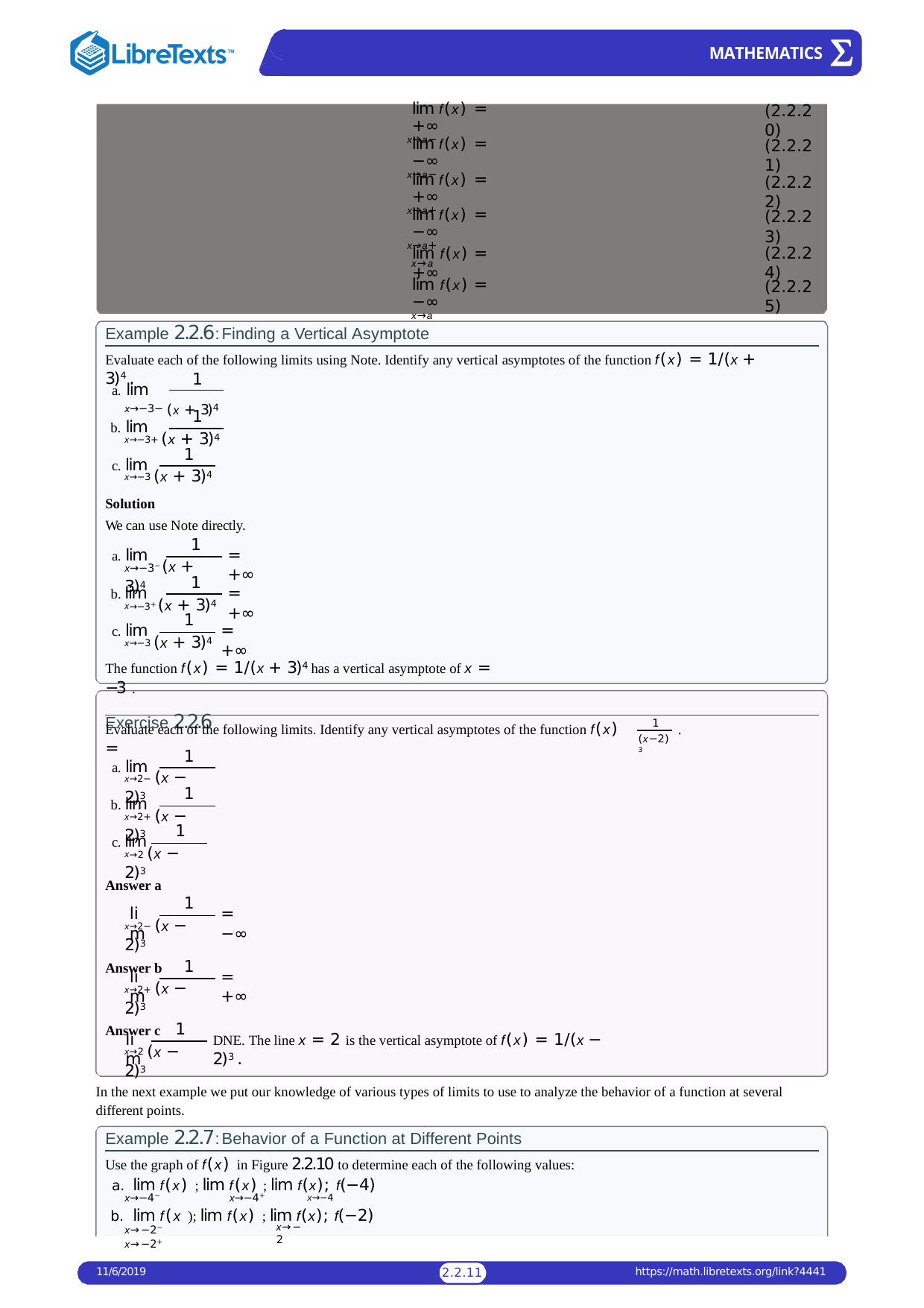

lim f(x) = +∞
x→a−
(2.2.20)

lim f(x) = −∞
x→a−
(2.2.21)
lim f(x) = +∞
x→a+
(2.2.22)
lim f(x) = −∞
x→a+
(2.2.23)
lim f(x) = +∞
(2.2.24)
x→a
lim f(x) = −∞
x→a
(2.2.25)
Example 2.2.6: Finding a Vertical Asymptote
Evaluate each of the following limits using Note. Identify any vertical asymptotes of the function f(x) = 1/(x + 3)4 .

1
a. lim
x→−3− (x + 3)4

1
b. lim
x→−3+ (x + 3)4

1
c. lim
x→−3 (x + 3)4

Solution
We can use Note directly.
1
a. lim
= +∞
x→−3− (x + 3)4

1
b. lim
= +∞
x→−3+ (x + 3)4

1
c. lim
= +∞
x→−3 (x + 3)4

The function f(x) = 1/(x + 3)4 has a vertical asymptote of x = −3 .
Exercise 2.2.6

1

Evaluate each of the following limits. Identify any vertical asymptotes of the function f(x) =
.
(x−2)3

1
a. lim
x→2− (x − 2)3

1
b. lim
x→2+ (x − 2)3

1
c. lim
x→2 (x − 2)3

Answer a
1
lim
= −∞
x→2− (x − 2)3
Answer b

1
lim
= +∞
x→2+ (x − 2)3
Answer c

1
lim
DNE. The line x = 2 is the vertical asymptote of f(x) = 1/(x − 2)3 .
x→2 (x − 2)3

In the next example we put our knowledge of various types of limits to use to analyze the behavior of a function at several  different points.
Example 2.2.7: Behavior of a Function at Different Points
Use the graph of f(x) in Figure 2.2.10 to determine each of the following values:
lim f(x) ; lim f(x) ; lim f(x); f(−4)
x→−4−	x→−4+	x→−4
lim f(x ); lim f(x) ; lim f(x); f(−2)

x→−2
x→−2−	x→−2+

11/6/2019
https://math.libretexts.org/link?4441
2.2.11